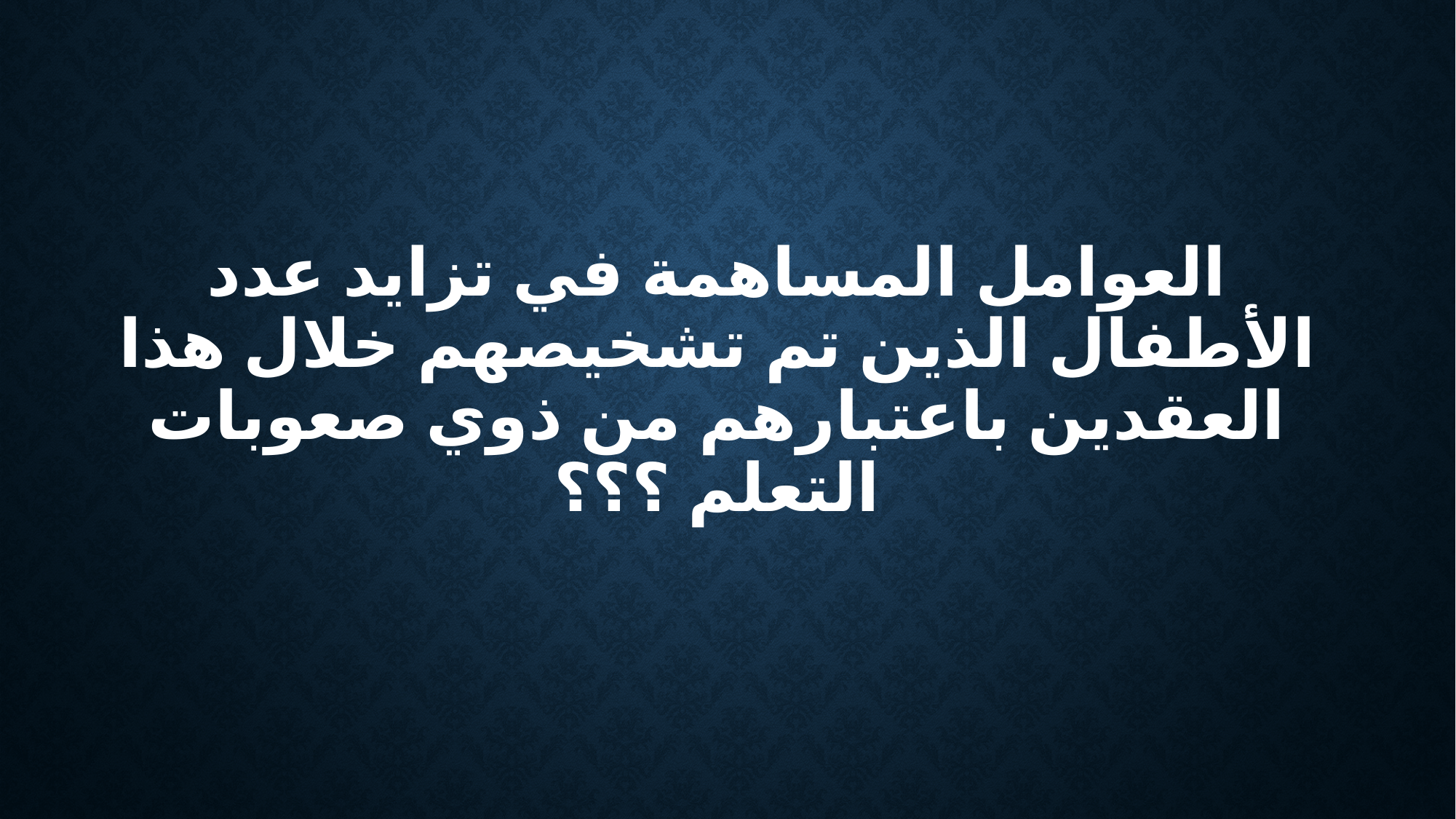

# العوامل المساهمة في تزايد عدد الأطفال الذين تم تشخيصهم خلال هذا العقدين باعتبارهم من ذوي صعوبات التعلم ؟؟؟